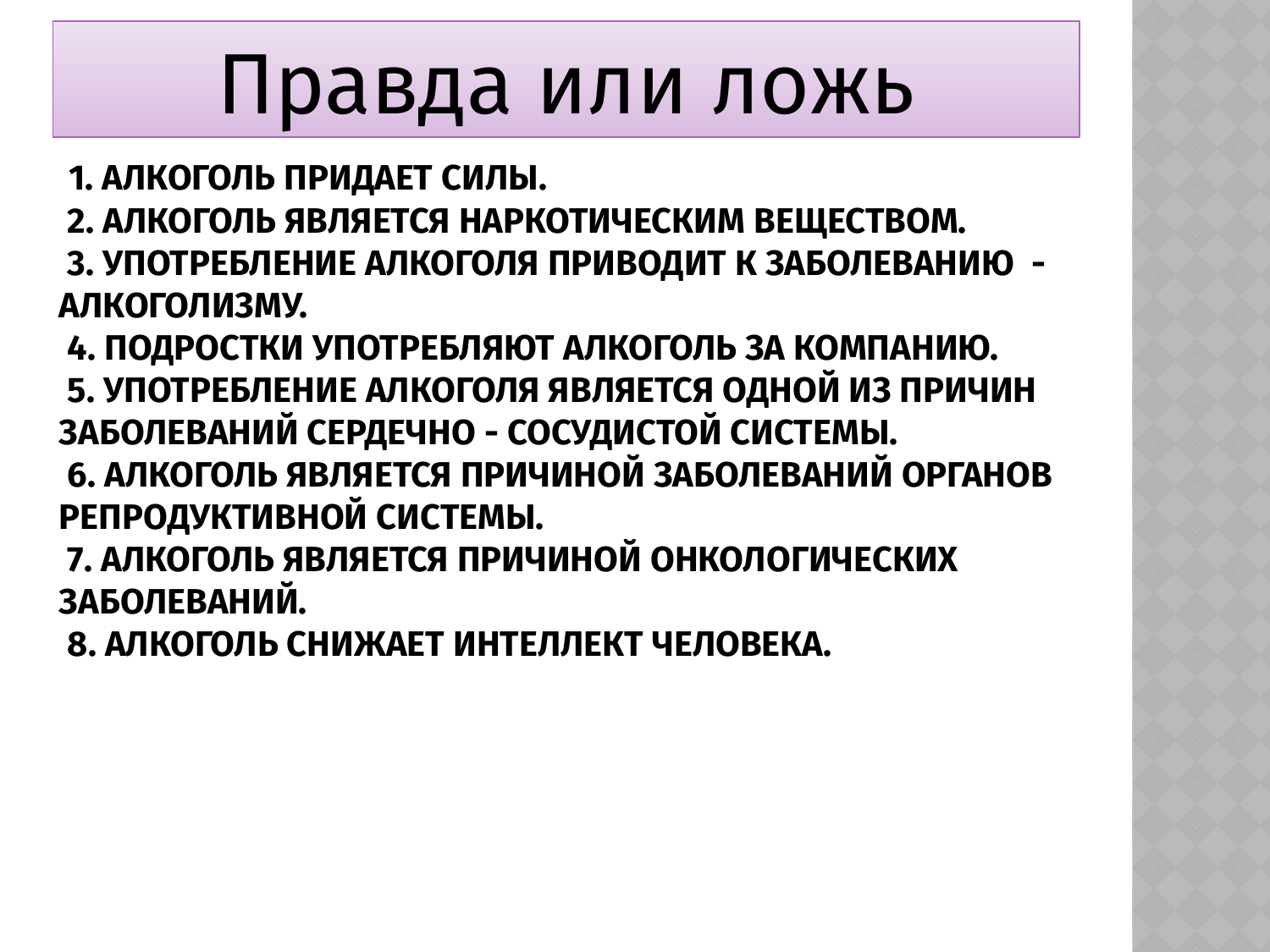

Правда или ложь
# 1. алкоголь придает силы. 2. Алкоголь является наркотическим веществом. 3. Употребление алкоголя приводит к заболеванию  - алкоголизму. 4. Подростки употребляют алкоголь за компанию. 5. употребление алкоголя является одной из причин заболеваний сердечно - сосудистой системы. 6. Алкоголь является причиной заболеваний органов репродуктивной системы. 7. Алкоголь является причиной онкологических заболеваний. 8. Алкоголь снижает интеллект человека.